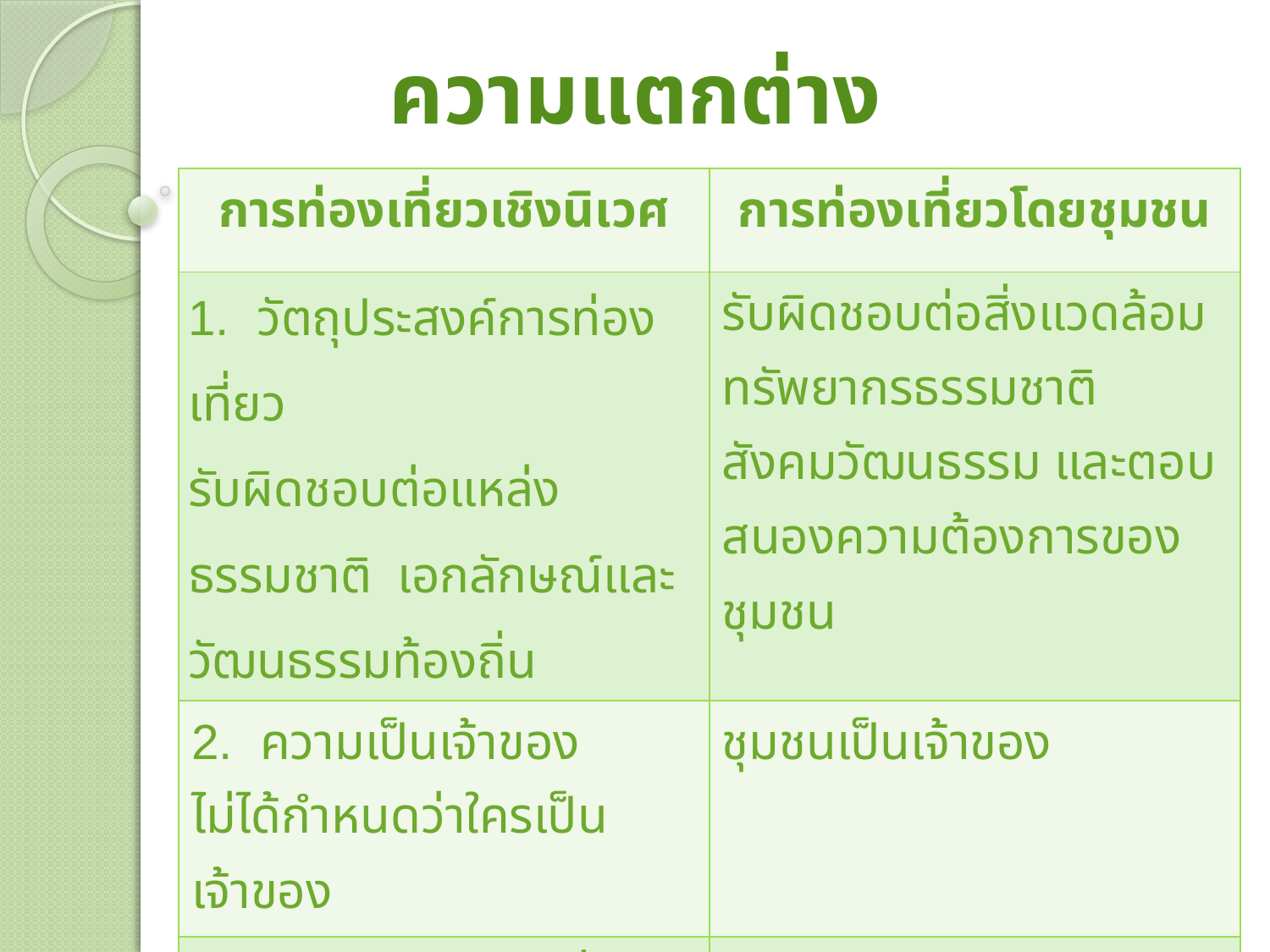

ความแตกต่าง
| การท่องเที่ยวเชิงนิเวศ | การท่องเที่ยวโดยชุมชน |
| --- | --- |
| 1. วัตถุประสงค์การท่องเที่ยว รับผิดชอบต่อแหล่งธรรมชาติ เอกลักษณ์และวัฒนธรรมท้องถิ่น | รับผิดชอบต่อสิ่งแวดล้อม ทรัพยากรธรรมชาติ สังคมวัฒนธรรม และตอบสนองความต้องการของชุมชน |
| 2. ความเป็นเจ้าของ ไม่ได้กำหนดว่าใครเป็นเจ้าของ | ชุมชนเป็นเจ้าของ |
| 3. การจัดการท่องเที่ยว ไม่ได้กำหนดว่าเป็นใครเป็นผู้จัดการ | ชุมชนเป็นผู้จัดการ |
| 4. การเชื่อมโยงของการท่องเที่ยว เน้นหนักการท่องเที่ยวกับสิ่งแวดล้อม | เน้นหนักการพัฒนาแบบองค์รวม |